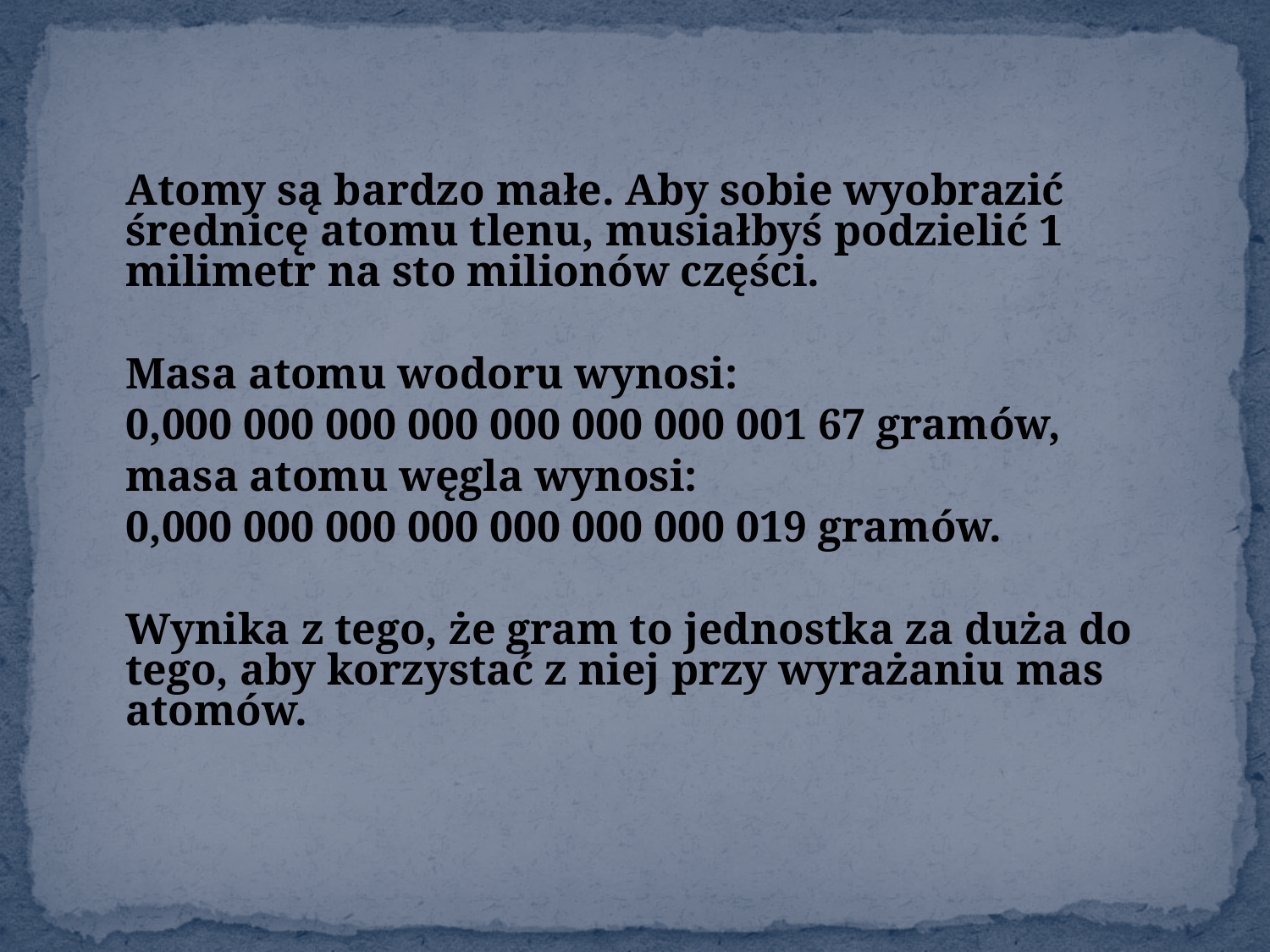

Atomy są bardzo małe. Aby sobie wyobrazić średnicę atomu tlenu, musiałbyś podzielić 1 milimetr na sto milionów części.

	Masa atomu wodoru wynosi:
	0,000 000 000 000 000 000 000 001 67 gramów,
	masa atomu węgla wynosi:
	0,000 000 000 000 000 000 000 019 gramów.

	Wynika z tego, że gram to jednostka za duża do tego, aby korzystać z niej przy wyrażaniu mas atomów.